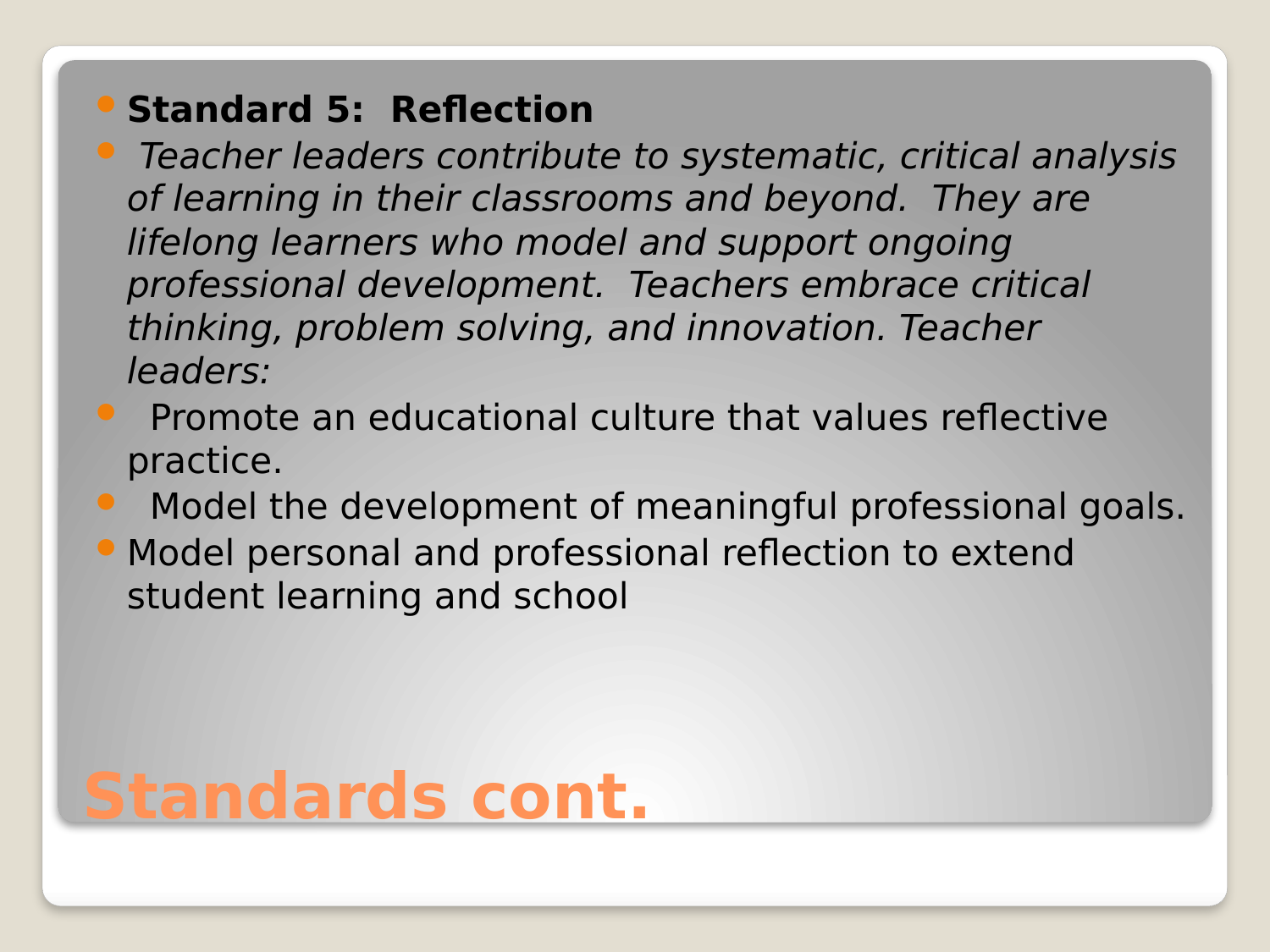

Standard 5:  Reflection
 Teacher leaders contribute to systematic, critical analysis of learning in their classrooms and beyond.  They are lifelong learners who model and support ongoing professional development.  Teachers embrace critical thinking, problem solving, and innovation. Teacher leaders:
  Promote an educational culture that values reflective practice.
  Model the development of meaningful professional goals.
Model personal and professional reflection to extend student learning and school

# Standards cont.